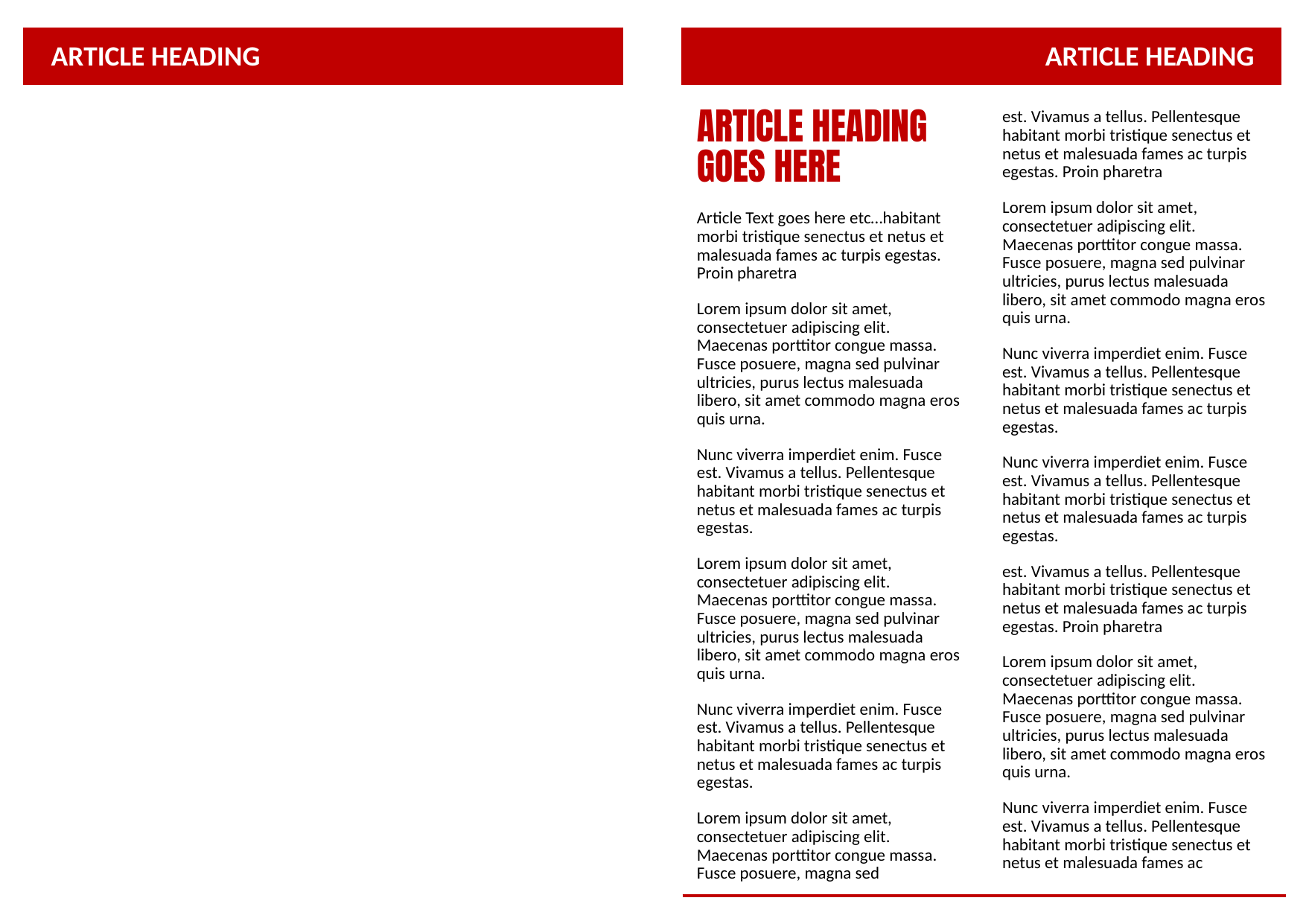

ARTICLE HEADING
ARTICLE HEADING

est. Vivamus a tellus. Pellentesque habitant morbi tristique senectus et netus et malesuada fames ac turpis egestas. Proin pharetra
Lorem ipsum dolor sit amet, consectetuer adipiscing elit. Maecenas porttitor congue massa. Fusce posuere, magna sed pulvinar ultricies, purus lectus malesuada libero, sit amet commodo magna eros quis urna.
Nunc viverra imperdiet enim. Fusce est. Vivamus a tellus. Pellentesque habitant morbi tristique senectus et netus et malesuada fames ac turpis egestas.
Nunc viverra imperdiet enim. Fusce est. Vivamus a tellus. Pellentesque habitant morbi tristique senectus et netus et malesuada fames ac turpis egestas.
est. Vivamus a tellus. Pellentesque habitant morbi tristique senectus et netus et malesuada fames ac turpis egestas. Proin pharetra
Lorem ipsum dolor sit amet, consectetuer adipiscing elit. Maecenas porttitor congue massa. Fusce posuere, magna sed pulvinar ultricies, purus lectus malesuada libero, sit amet commodo magna eros quis urna.
Nunc viverra imperdiet enim. Fusce est. Vivamus a tellus. Pellentesque habitant morbi tristique senectus et netus et malesuada fames ac
ARTICLE HEADING GOES HERE

Article Text goes here etc…habitant morbi tristique senectus et netus et malesuada fames ac turpis egestas. Proin pharetra
Lorem ipsum dolor sit amet, consectetuer adipiscing elit. Maecenas porttitor congue massa. Fusce posuere, magna sed pulvinar ultricies, purus lectus malesuada libero, sit amet commodo magna eros quis urna.
Nunc viverra imperdiet enim. Fusce est. Vivamus a tellus. Pellentesque habitant morbi tristique senectus et netus et malesuada fames ac turpis egestas.
Lorem ipsum dolor sit amet, consectetuer adipiscing elit. Maecenas porttitor congue massa. Fusce posuere, magna sed pulvinar ultricies, purus lectus malesuada libero, sit amet commodo magna eros quis urna.
Nunc viverra imperdiet enim. Fusce est. Vivamus a tellus. Pellentesque habitant morbi tristique senectus et netus et malesuada fames ac turpis egestas.
Lorem ipsum dolor sit amet, consectetuer adipiscing elit. Maecenas porttitor congue massa. Fusce posuere, magna sed